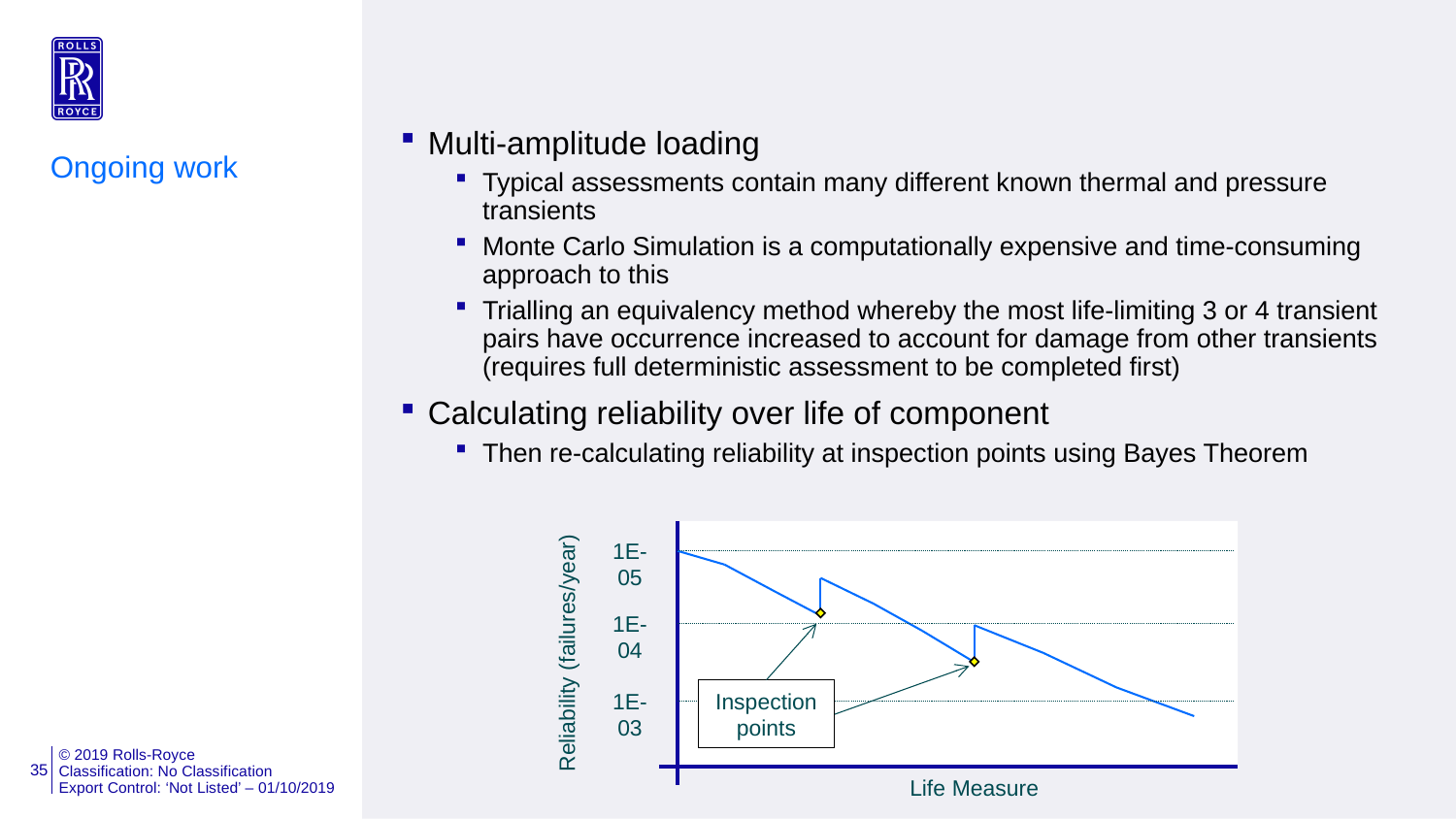

Multi-amplitude loading
Typical assessments contain many different known thermal and pressure transients
Monte Carlo Simulation is a computationally expensive and time-consuming approach to this
Trialling an equivalency method whereby the most life-limiting 3 or 4 transient pairs have occurrence increased to account for damage from other transients (requires full deterministic assessment to be completed first)
Calculating reliability over life of component
Then re-calculating reliability at inspection points using Bayes Theorem
Ongoing work
1E-05
1E-04

Reliability (failures/year)

1E-03
Inspection points
Life Measure